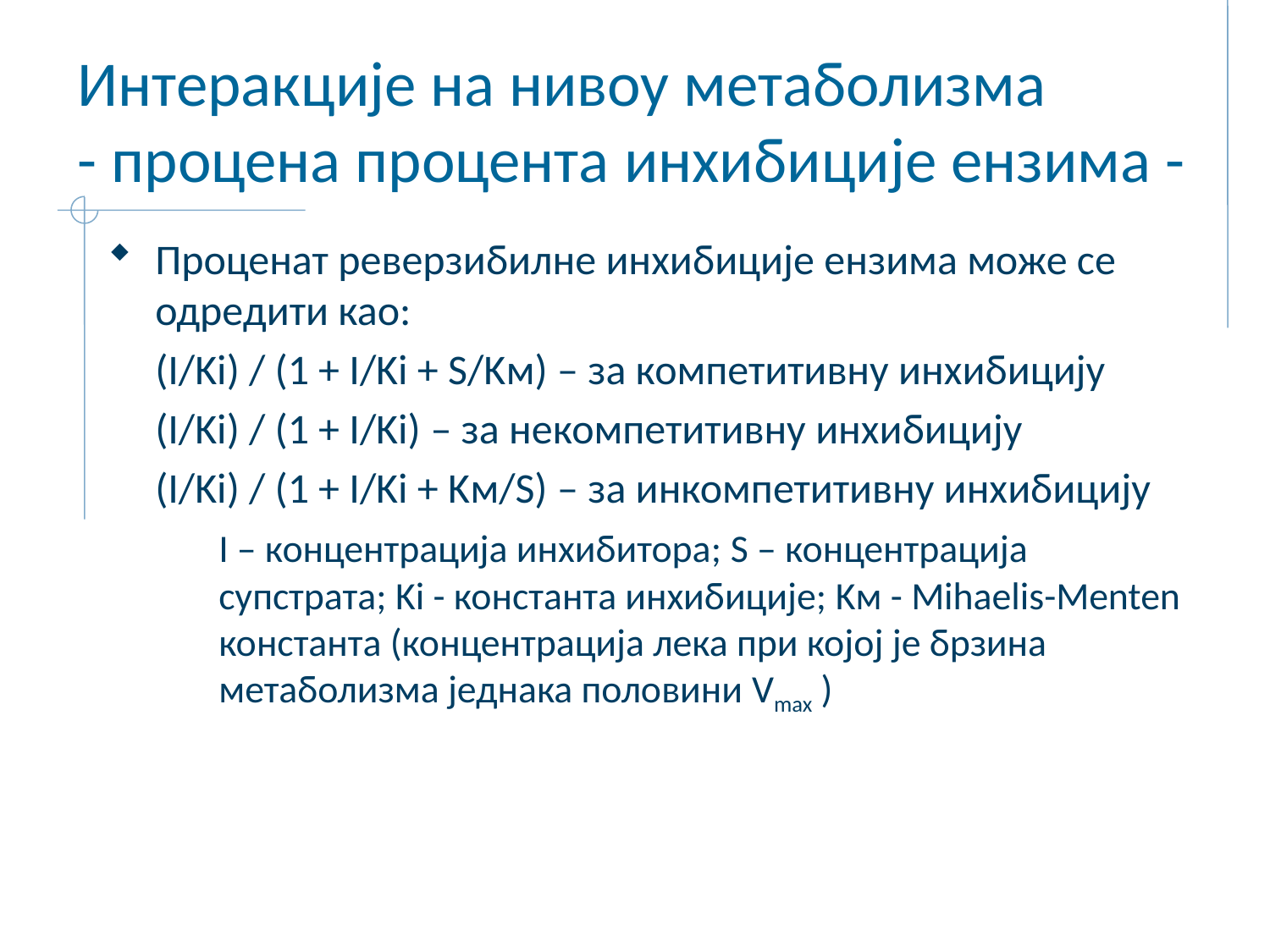

# Интеракције на нивоу метаболизма - процена процента инхибиције ензима -

Проценат реверзибилне инхибиције ензима може се одредити као:
	(I/Ki) / (1 + I/Ki + S/Kм) – за компетитивну инхибицију
	(I/Ki) / (1 + I/Ki) – за некомпетитивну инхибицију
	(I/Ki) / (1 + I/Ki + Kм/S) – за инкомпетитивну инхибицију
	I – концентрација инхибитора; S – концентрација супстрата; Ki - константа инхибиције; Kм - Mihaelis-Menten константа (концентрација лека при којој је брзина метаболизма једнака половини Vmax )